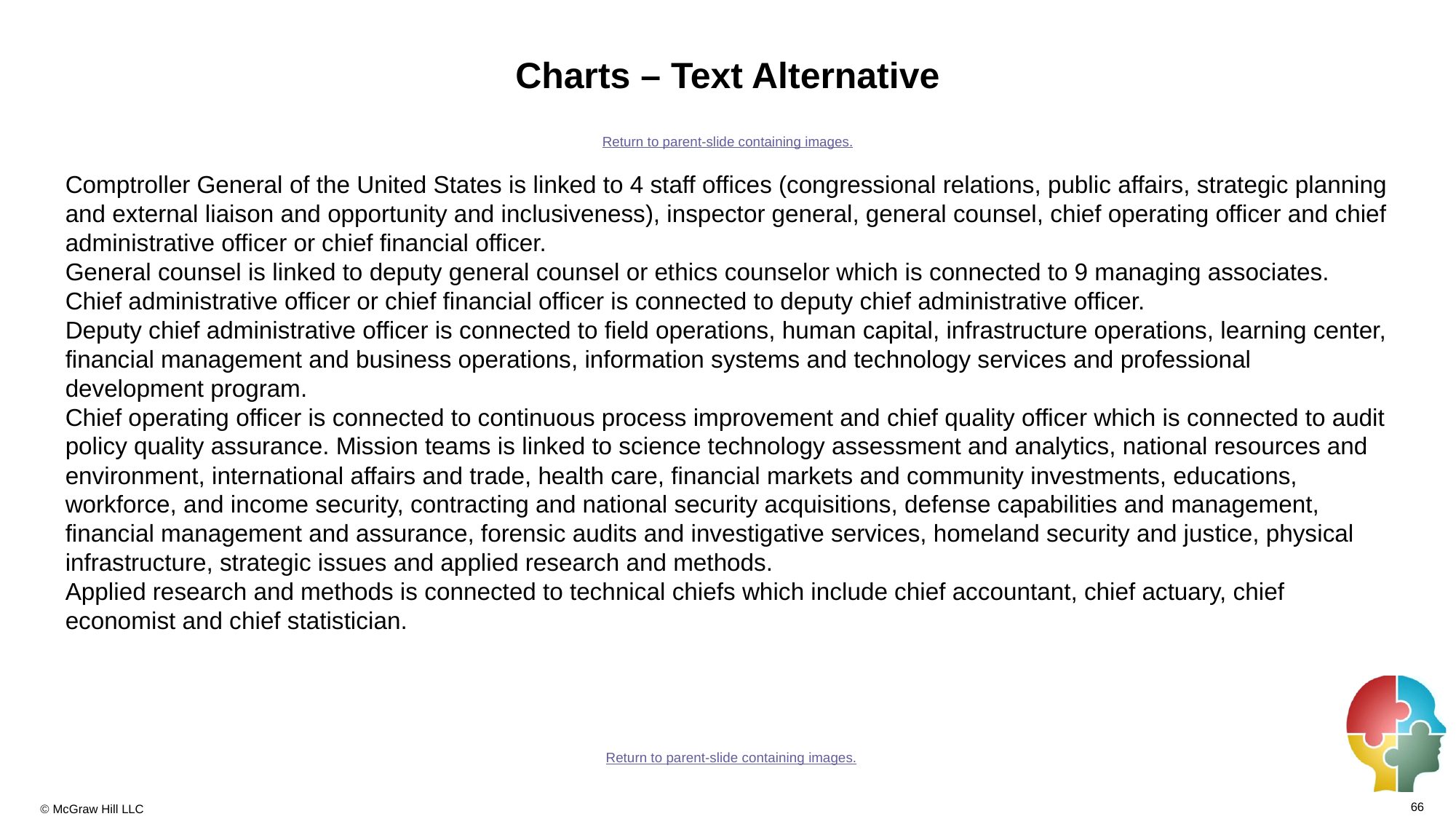

# Charts – Text Alternative
Return to parent-slide containing images.
Comptroller General of the United States is linked to 4 staff offices (congressional relations, public affairs, strategic planning and external liaison and opportunity and inclusiveness), inspector general, general counsel, chief operating officer and chief administrative officer or chief financial officer.
General counsel is linked to deputy general counsel or ethics counselor which is connected to 9 managing associates. Chief administrative officer or chief financial officer is connected to deputy chief administrative officer.
Deputy chief administrative officer is connected to field operations, human capital, infrastructure operations, learning center, financial management and business operations, information systems and technology services and professional development program.
Chief operating officer is connected to continuous process improvement and chief quality officer which is connected to audit policy quality assurance. Mission teams is linked to science technology assessment and analytics, national resources and environment, international affairs and trade, health care, financial markets and community investments, educations, workforce, and income security, contracting and national security acquisitions, defense capabilities and management, financial management and assurance, forensic audits and investigative services, homeland security and justice, physical infrastructure, strategic issues and applied research and methods.
Applied research and methods is connected to technical chiefs which include chief accountant, chief actuary, chief economist and chief statistician.
Return to parent-slide containing images.
66